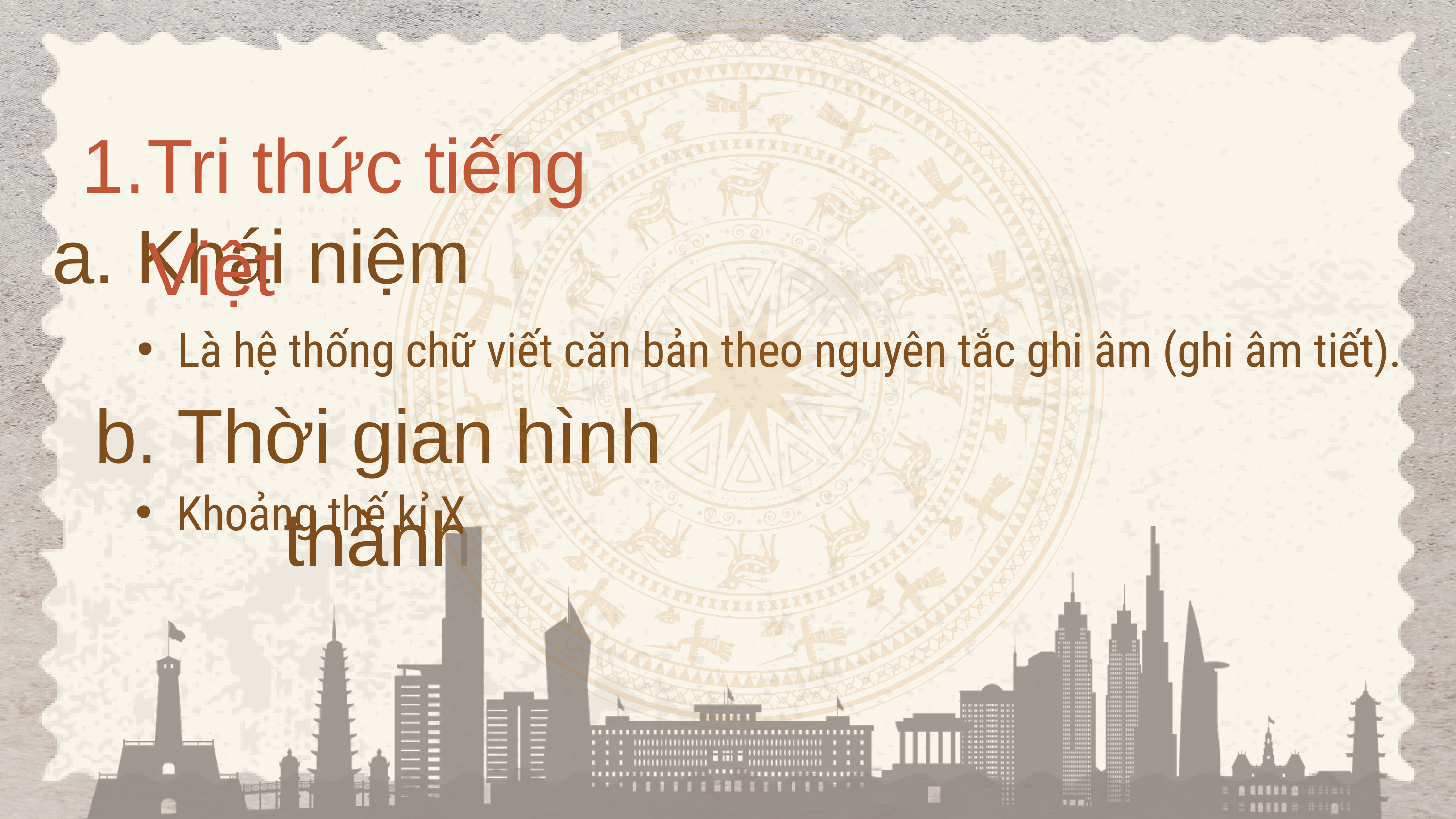

Tri thức tiếng Việt
a. Khái niệm
Là hệ thống chữ viết căn bản theo nguyên tắc ghi âm (ghi âm tiết).
b. Thời gian hình thành
Khoảng thế kỉ X